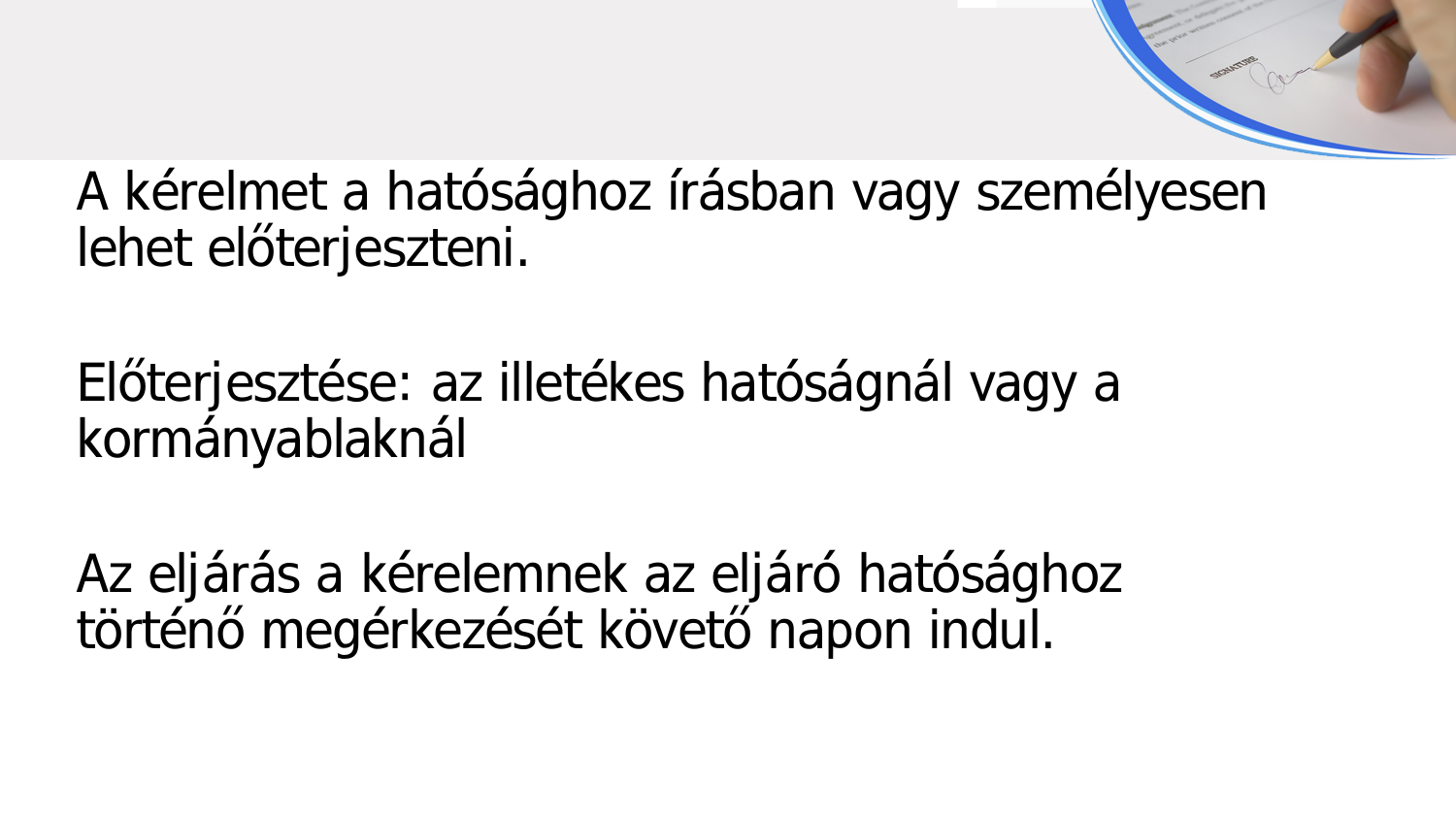

A kérelmet a hatósághoz írásban vagy személyesen lehet előterjeszteni.

Előterjesztése: az illetékes hatóságnál vagy a kormányablaknál

Az eljárás a kérelemnek az eljáró hatósághoz történő megérkezését követő napon indul.